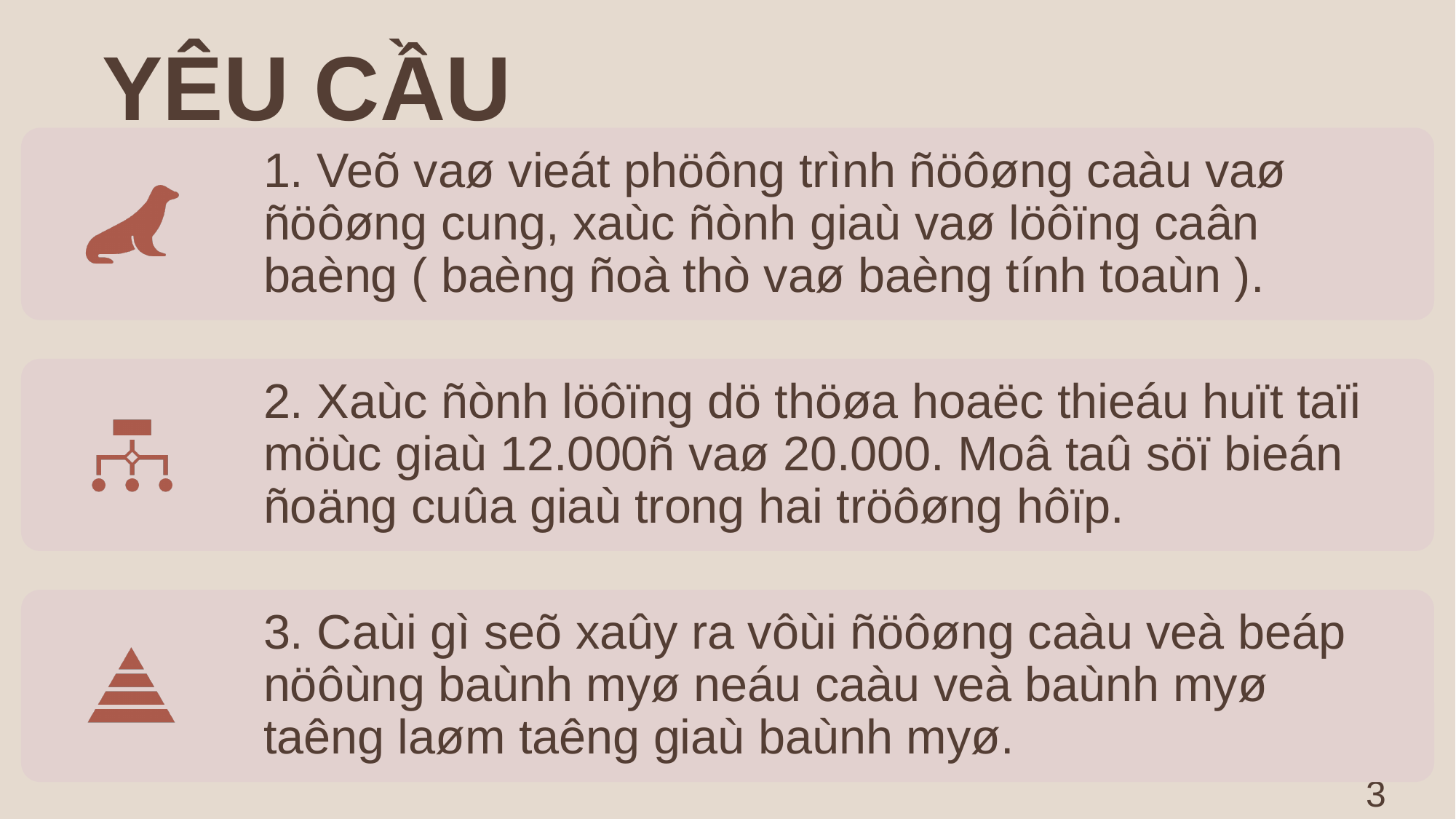

Yêu cầu

1. Veõ vaø vieát phöông trình ñöôøng caàu vaø ñöôøng cung, xaùc ñònh giaù vaø löôïng caân baèng ( baèng ñoà thò vaø baèng tính toaùn ).
2. Xaùc ñònh löôïng dö thöøa hoaëc thieáu huït taïi möùc giaù 12.000ñ vaø 20.000. Moâ taû söï bieán ñoäng cuûa giaù trong hai tröôøng hôïp.
3. Caùi gì seõ xaûy ra vôùi ñöôøng caàu veà beáp nöôùng baùnh myø neáu caàu veà baùnh myø taêng laøm taêng giaù baùnh myø.
193